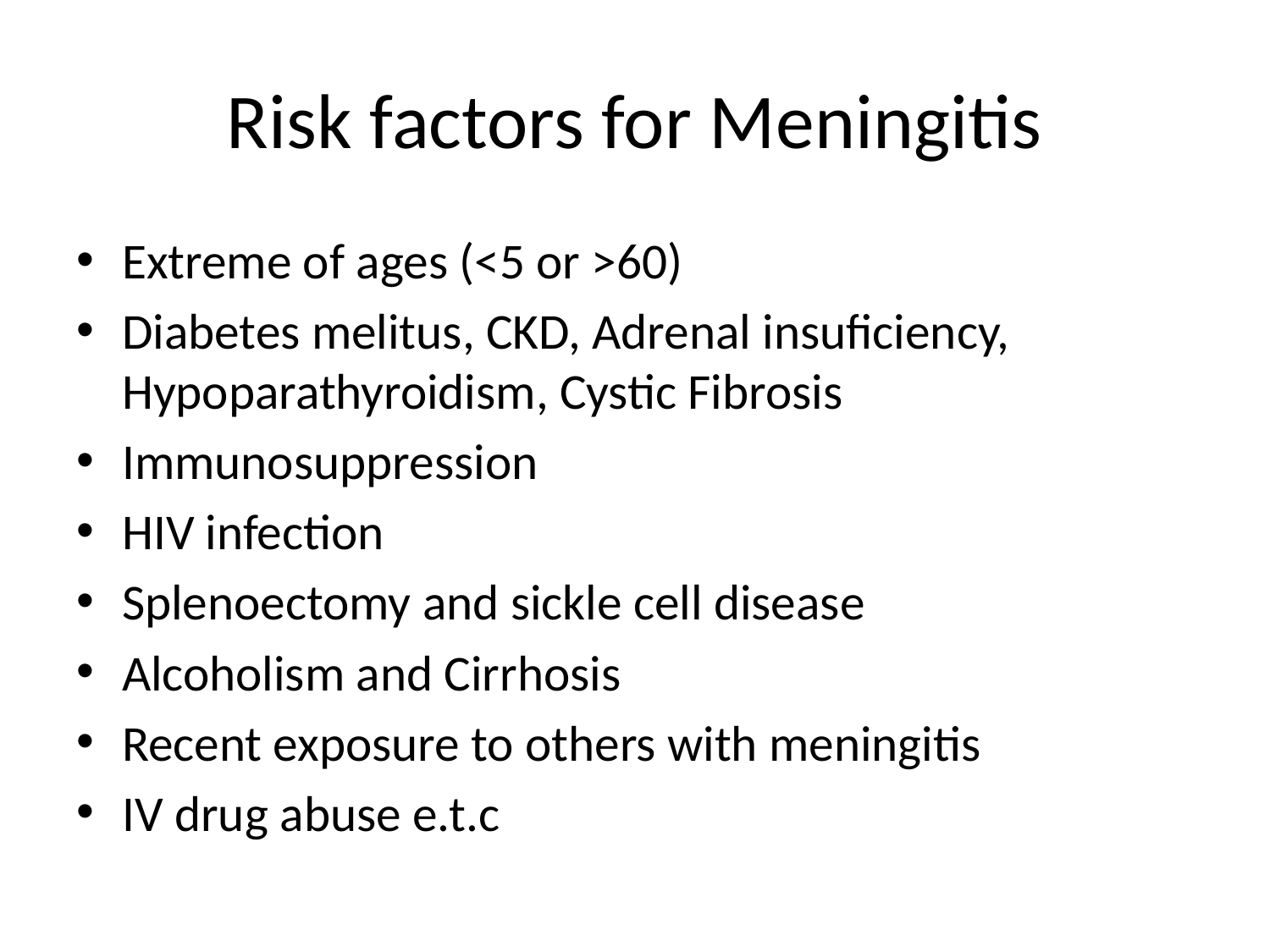

# Risk factors for Meningitis
Extreme of ages (<5 or >60)
Diabetes melitus, CKD, Adrenal insuficiency, Hypoparathyroidism, Cystic Fibrosis
Immunosuppression
HIV infection
Splenoectomy and sickle cell disease
Alcoholism and Cirrhosis
Recent exposure to others with meningitis
IV drug abuse e.t.c